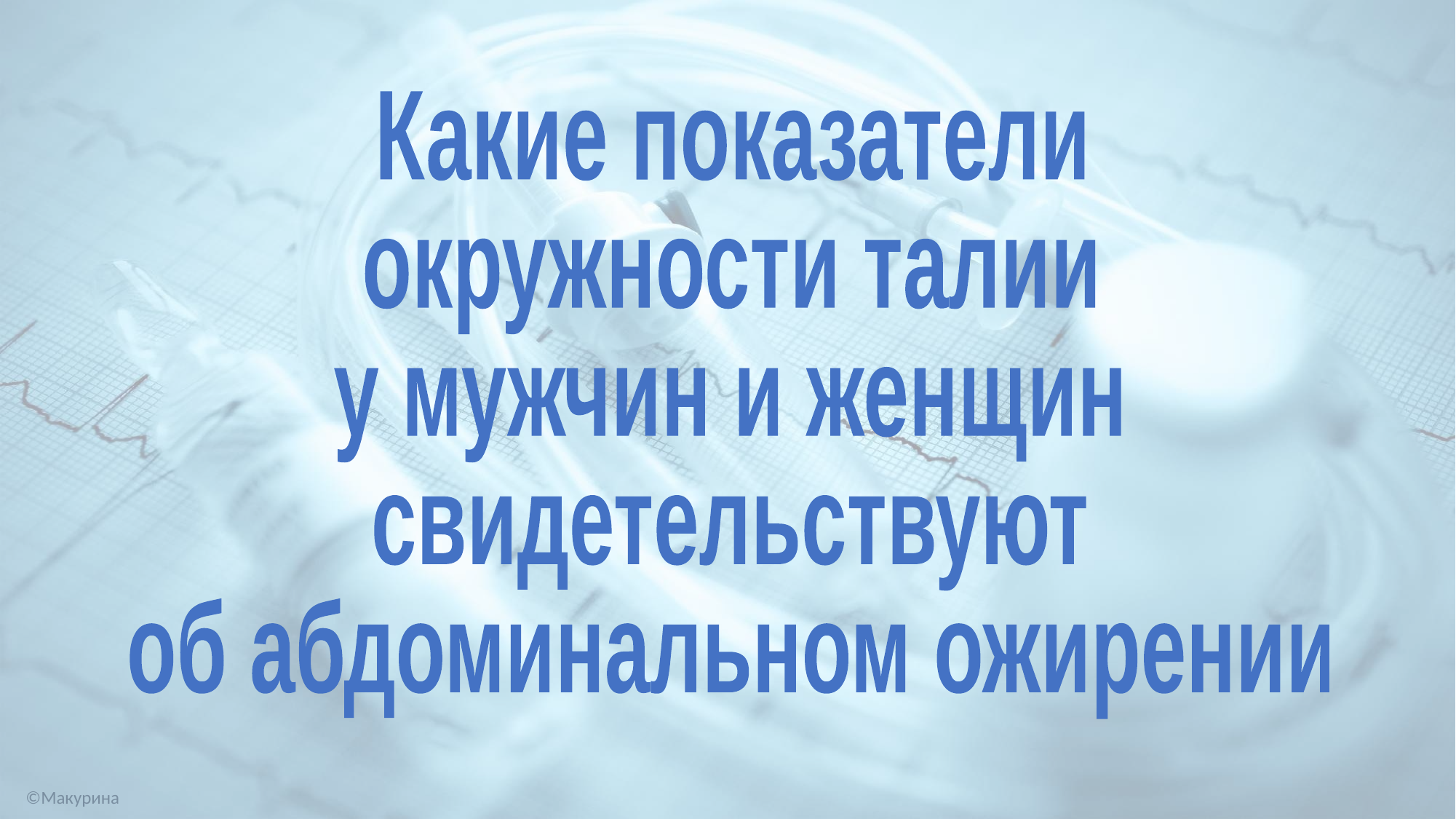

Какие показатели
окружности талии
у мужчин и женщин
свидетельствуют
об абдоминальном ожирении